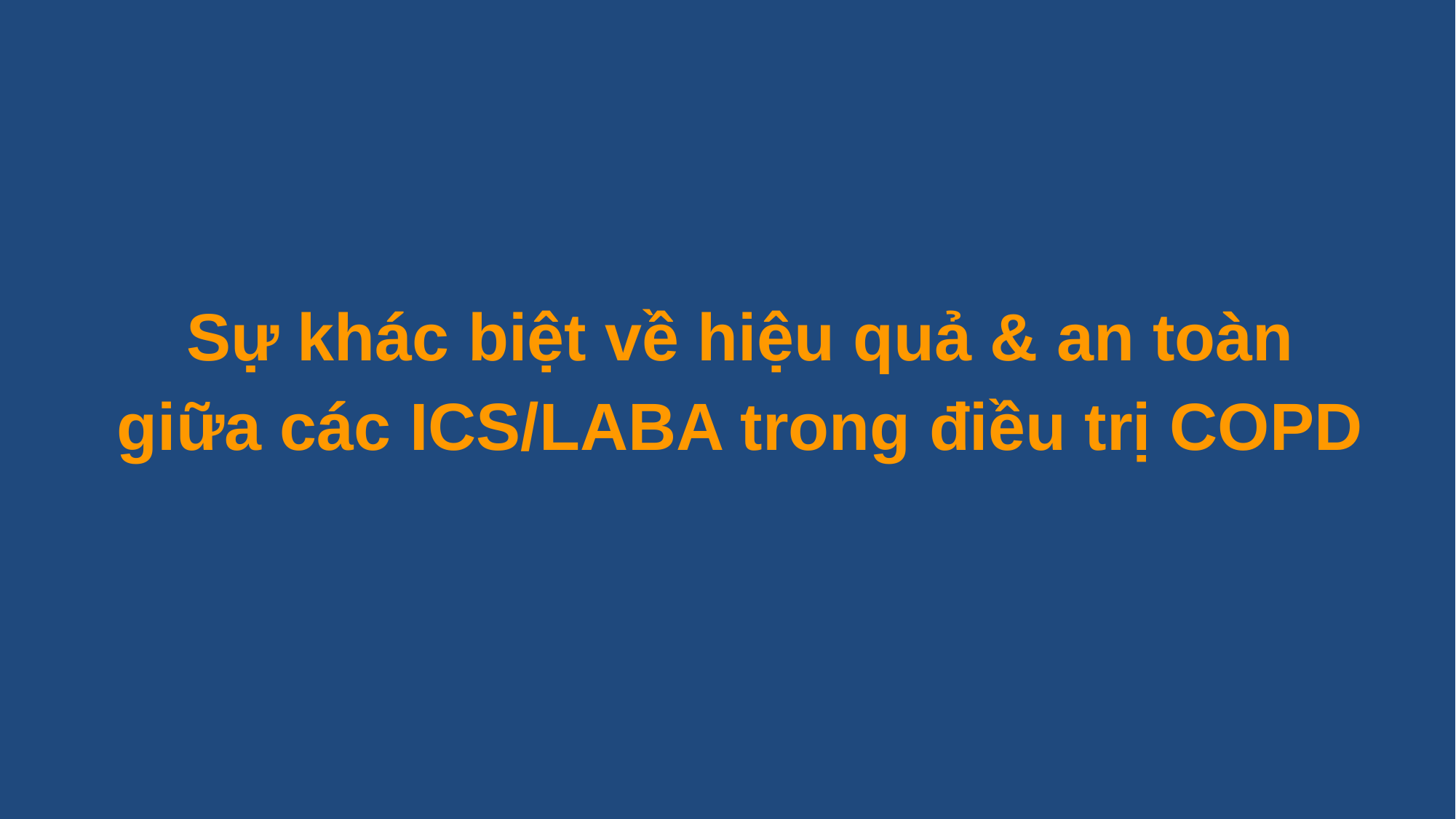

Sự khác biệt về hiệu quả & an toàn
giữa các ICS/LABA trong điều trị COPD